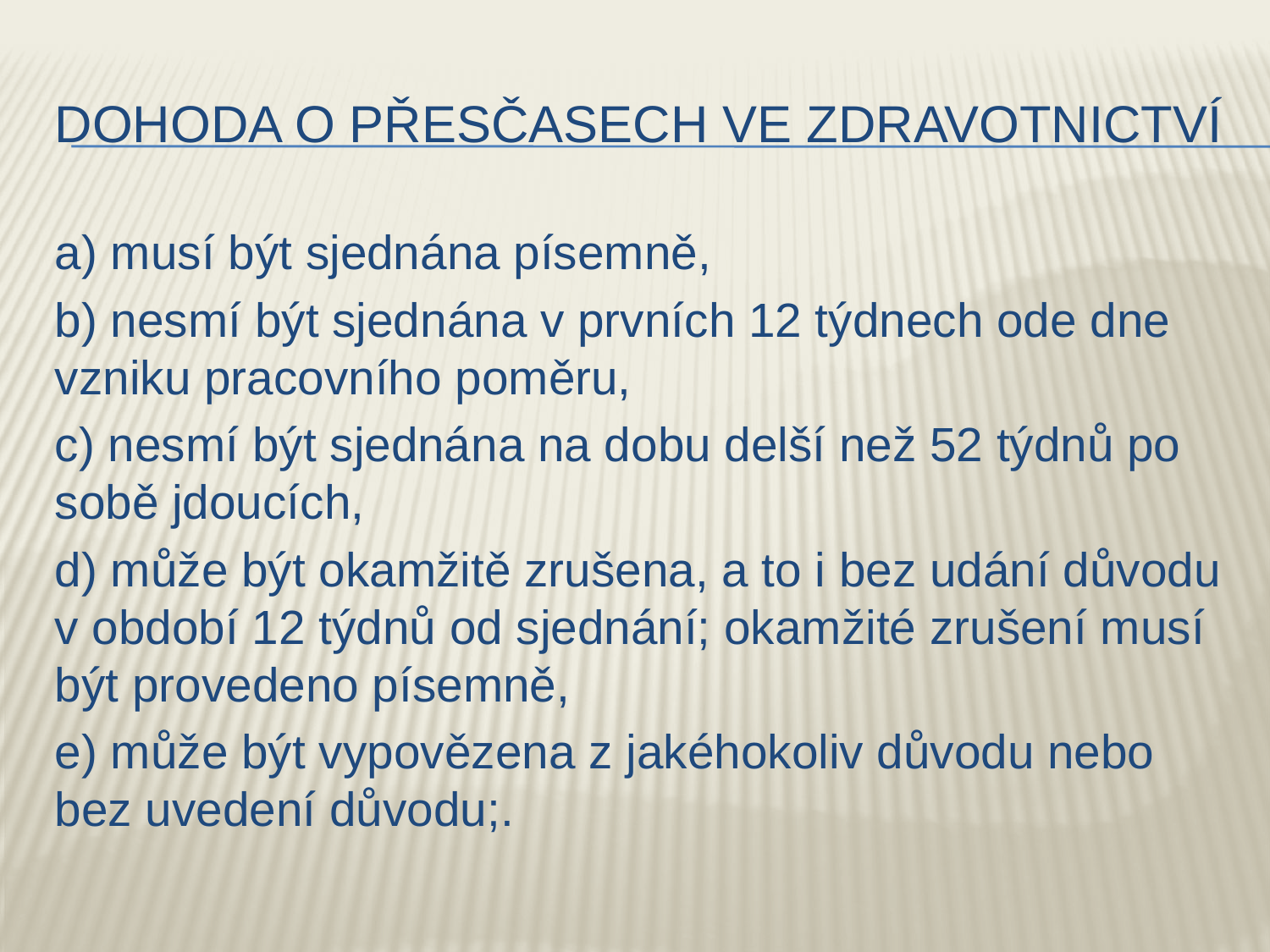

# Dohoda o Přesčasech ve zdravotnictví
a) musí být sjednána písemně,
b) nesmí být sjednána v prvních 12 týdnech ode dne vzniku pracovního poměru,
c) nesmí být sjednána na dobu delší než 52 týdnů po sobě jdoucích,
d) může být okamžitě zrušena, a to i bez udání důvodu v období 12 týdnů od sjednání; okamžité zrušení musí být provedeno písemně,
e) může být vypovězena z jakéhokoliv důvodu nebo bez uvedení důvodu;.